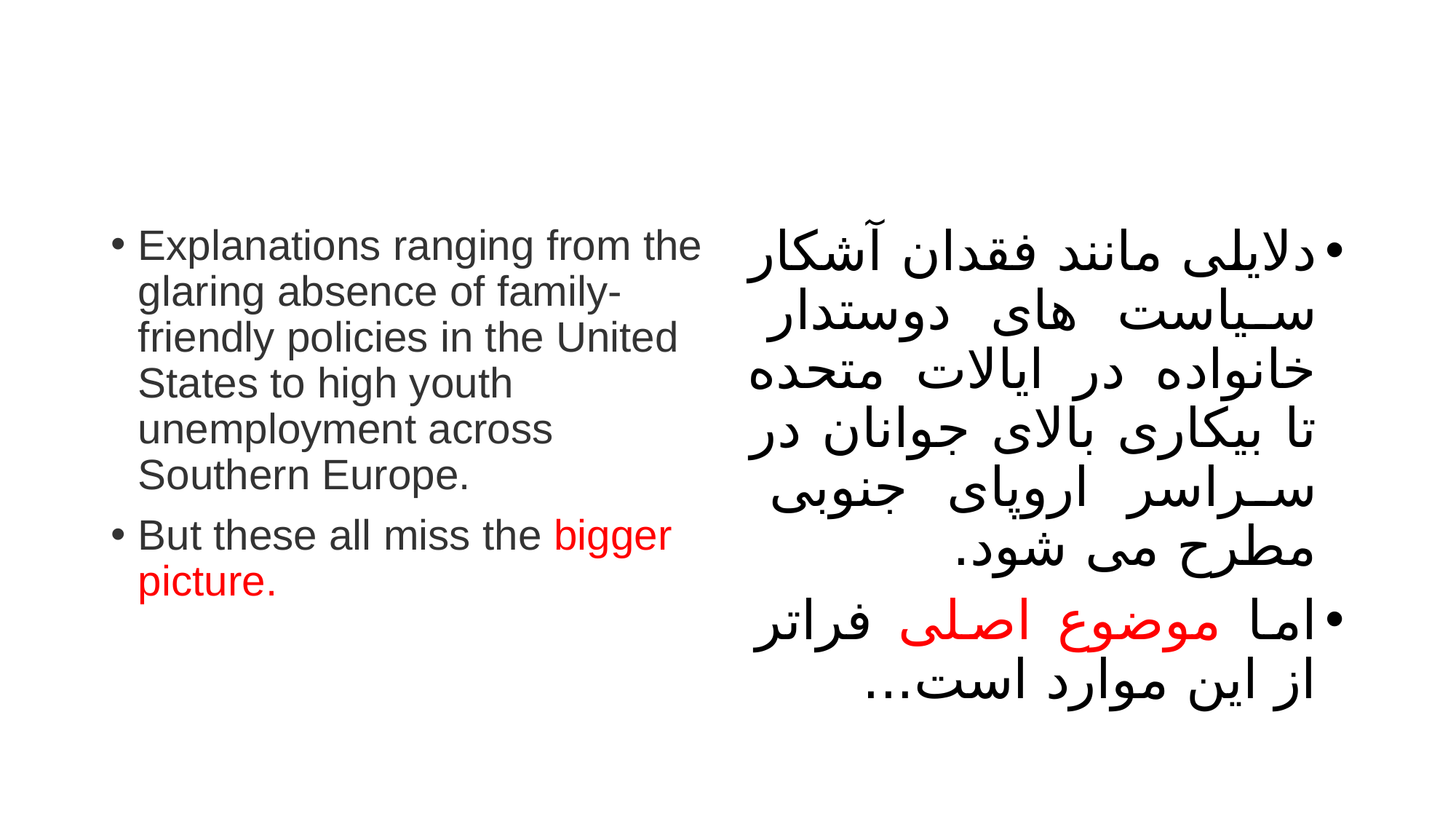

#
Explanations ranging from the glaring absence of family-friendly policies in the United States to high youth unemployment across Southern Europe.
But these all miss the bigger picture.
دلایلی مانند فقدان آشکار سیاست های دوستدار خانواده در ایالات متحده تا بیکاری بالای جوانان در سراسر اروپای جنوبی مطرح می شود.
اما موضوع اصلی فراتر از این موارد است...